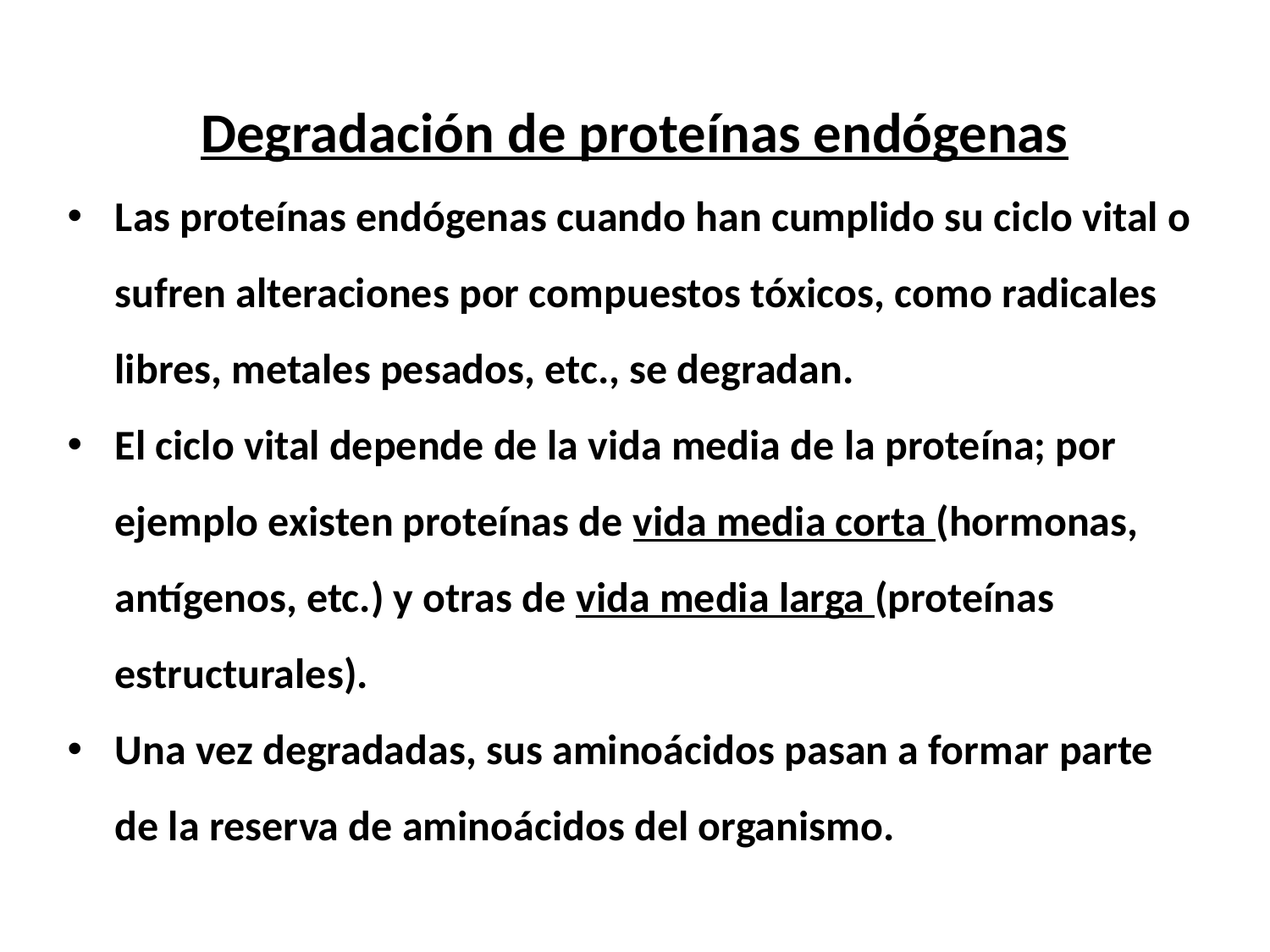

Degradación de proteínas endógenas
Las proteínas endógenas cuando han cumplido su ciclo vital o sufren alteraciones por compuestos tóxicos, como radicales libres, metales pesados, etc., se degradan.
El ciclo vital depende de la vida media de la proteína; por ejemplo existen proteínas de vida media corta (hormonas, antígenos, etc.) y otras de vida media larga (proteínas estructurales).
Una vez degradadas, sus aminoácidos pasan a formar parte de la reserva de aminoácidos del organismo.